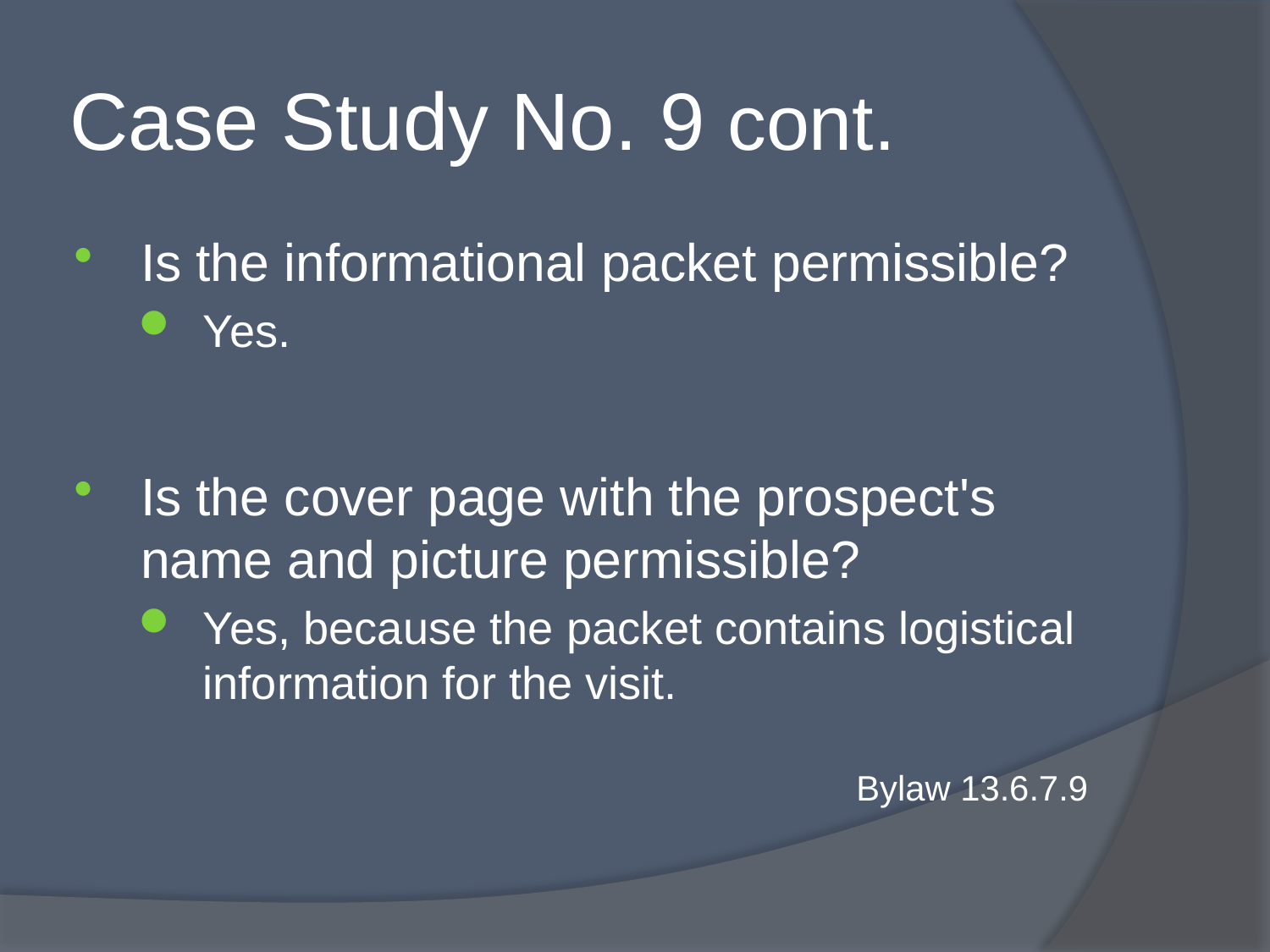

# Case Study No. 9 cont.
Is the informational packet permissible?
Yes.

Is the cover page with the prospect's name and picture permissible?
Yes, because the packet contains logistical information for the visit.

Bylaw 13.6.7.9